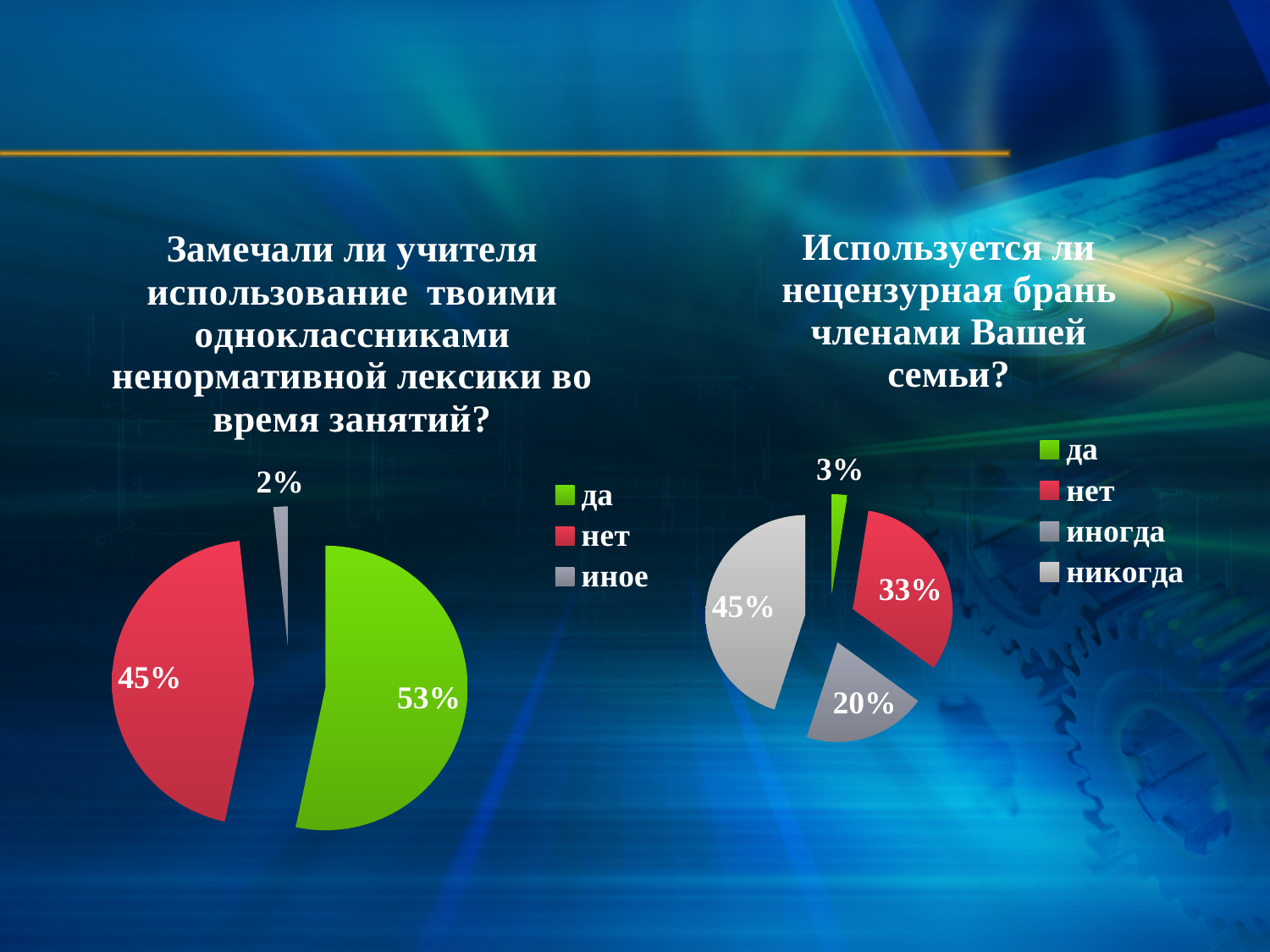

### Chart: Используется ли нецензурная брань членами Вашей семьи?

| Category |  |
|---|---|
| да | 3.0 |
| нет | 39.0 |
| иногда | 24.0 |
| никогда | 54.0 |

### Chart: Замечали ли учителя использование  твоими одноклассниками ненормативной лексики во время занятий?

| Category |  |
|---|---|
| да | 64.0 |
| нет | 54.0 |
| иное | 2.0 |